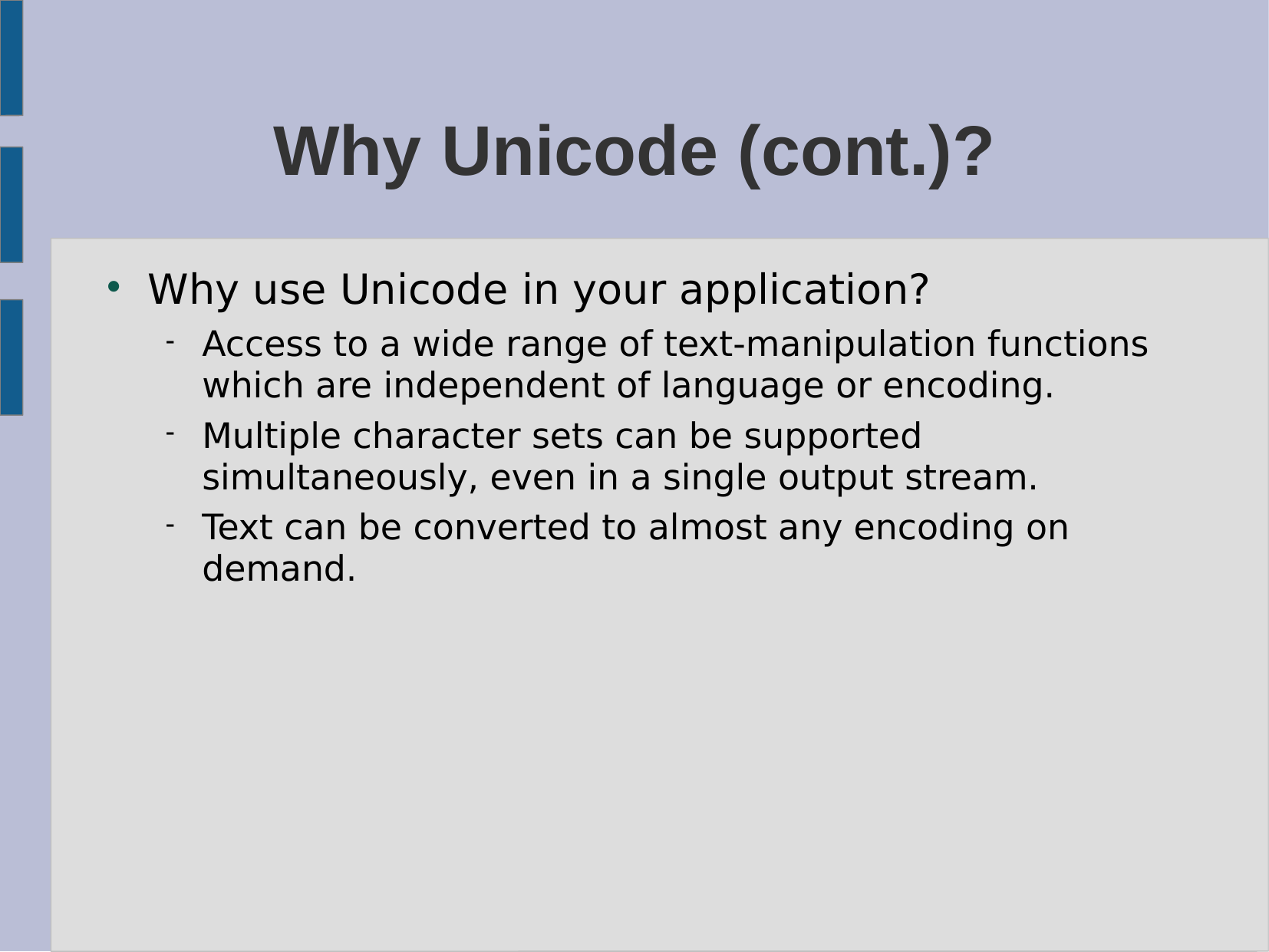

# Why Unicode (cont.)?
Why use Unicode in your application?
Access to a wide range of text-manipulation functions which are independent of language or encoding.
Multiple character sets can be supported simultaneously, even in a single output stream.
Text can be converted to almost any encoding on demand.